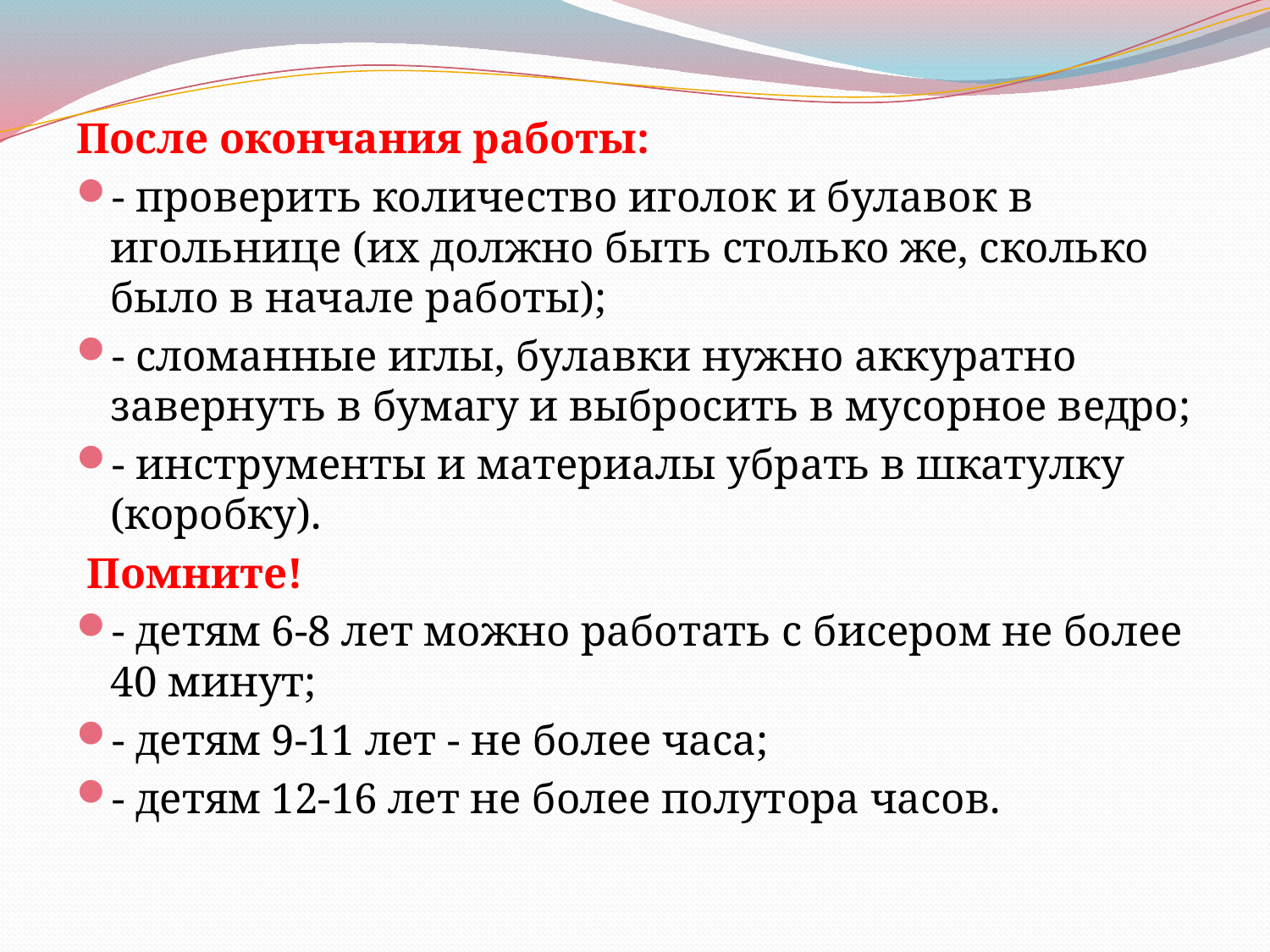

#
После окончания работы:
- проверить количество иголок и булавок в игольнице (их должно быть столько же, сколько было в начале работы);
- сломанные иглы, булавки нужно аккуратно завернуть в бумагу и выбросить в мусорное ведро;
- инструменты и материалы убрать в шкатулку (коробку).
 Помните!
- детям 6-8 лет можно работать с бисером не более 40 минут;
- детям 9-11 лет - не более часа;
- детям 12-16 лет не более полутора часов.